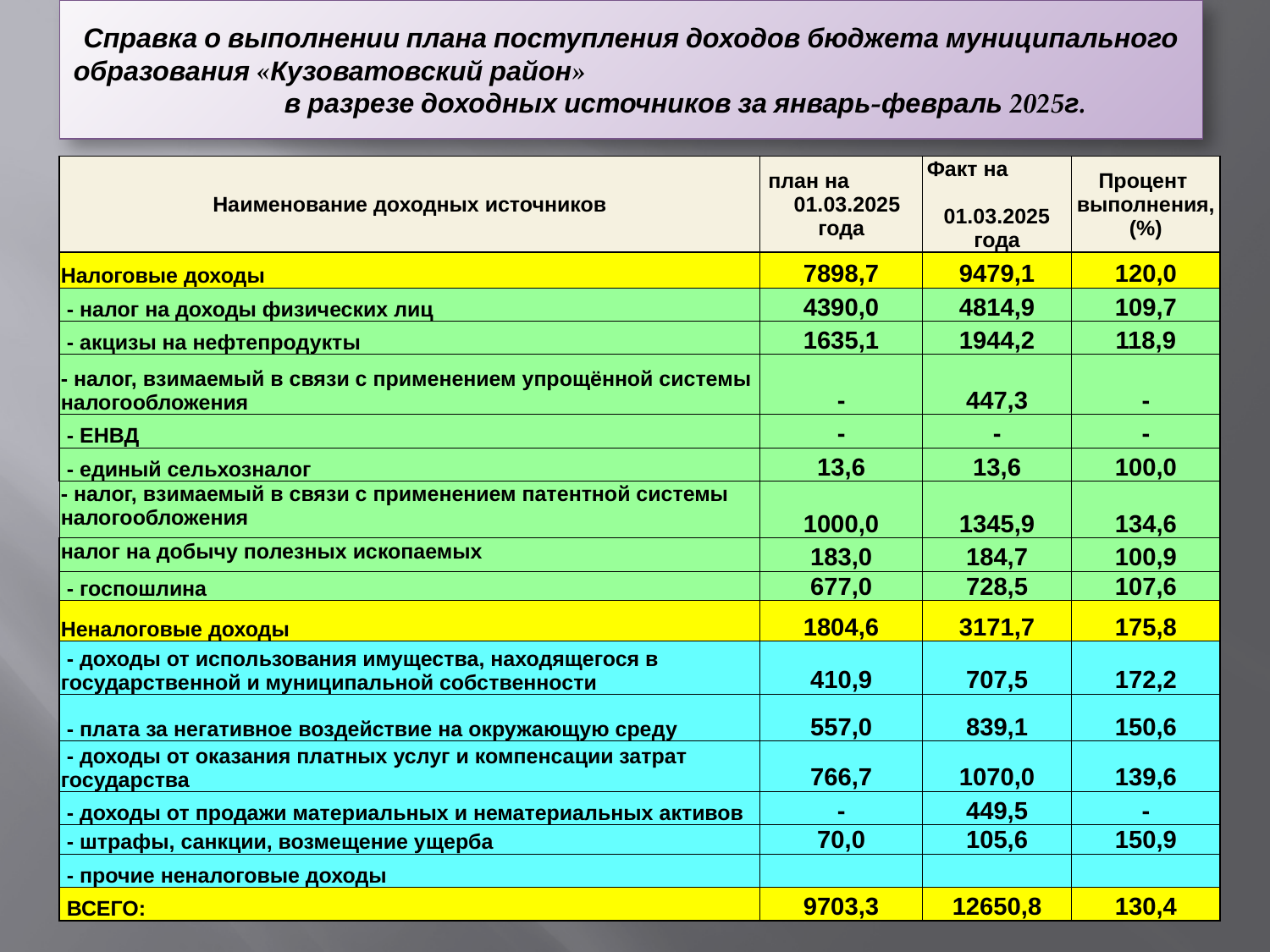

# Справка о выполнении плана поступления доходов бюджета муниципального образования «Кузоватовский район»                                                                                                          в разрезе доходных источников за январь-февраль 2025г.
| Наименование доходных источников | план на 01.03.2025 года | Факт на 01.03.2025 года | Процент выполнения, (%) |
| --- | --- | --- | --- |
| Налоговые доходы | 7898,7 | 9479,1 | 120,0 |
| - налог на доходы физических лиц | 4390,0 | 4814,9 | 109,7 |
| - акцизы на нефтепродукты | 1635,1 | 1944,2 | 118,9 |
| - налог, взимаемый в связи с применением упрощённой системы налогообложения | - | 447,3 | - |
| - ЕНВД | - | - | - |
| - единый сельхозналог | 13,6 | 13,6 | 100,0 |
| - налог, взимаемый в связи с применением патентной системы налогообложения | 1000,0 | 1345,9 | 134,6 |
| налог на добычу полезных ископаемых | 183,0 | 184,7 | 100,9 |
| - госпошлина | 677,0 | 728,5 | 107,6 |
| Неналоговые доходы | 1804,6 | 3171,7 | 175,8 |
| - доходы от использования имущества, находящегося в государственной и муниципальной собственности | 410,9 | 707,5 | 172,2 |
| - плата за негативное воздействие на окружающую среду | 557,0 | 839,1 | 150,6 |
| - доходы от оказания платных услуг и компенсации затрат государства | 766,7 | 1070,0 | 139,6 |
| - доходы от продажи материальных и нематериальных активов | - | 449,5 | - |
| - штрафы, санкции, возмещение ущерба | 70,0 | 105,6 | 150,9 |
| - прочие неналоговые доходы |  |  |  |
| ВСЕГО: | 9703,3 | 12650,8 | 130,4 |